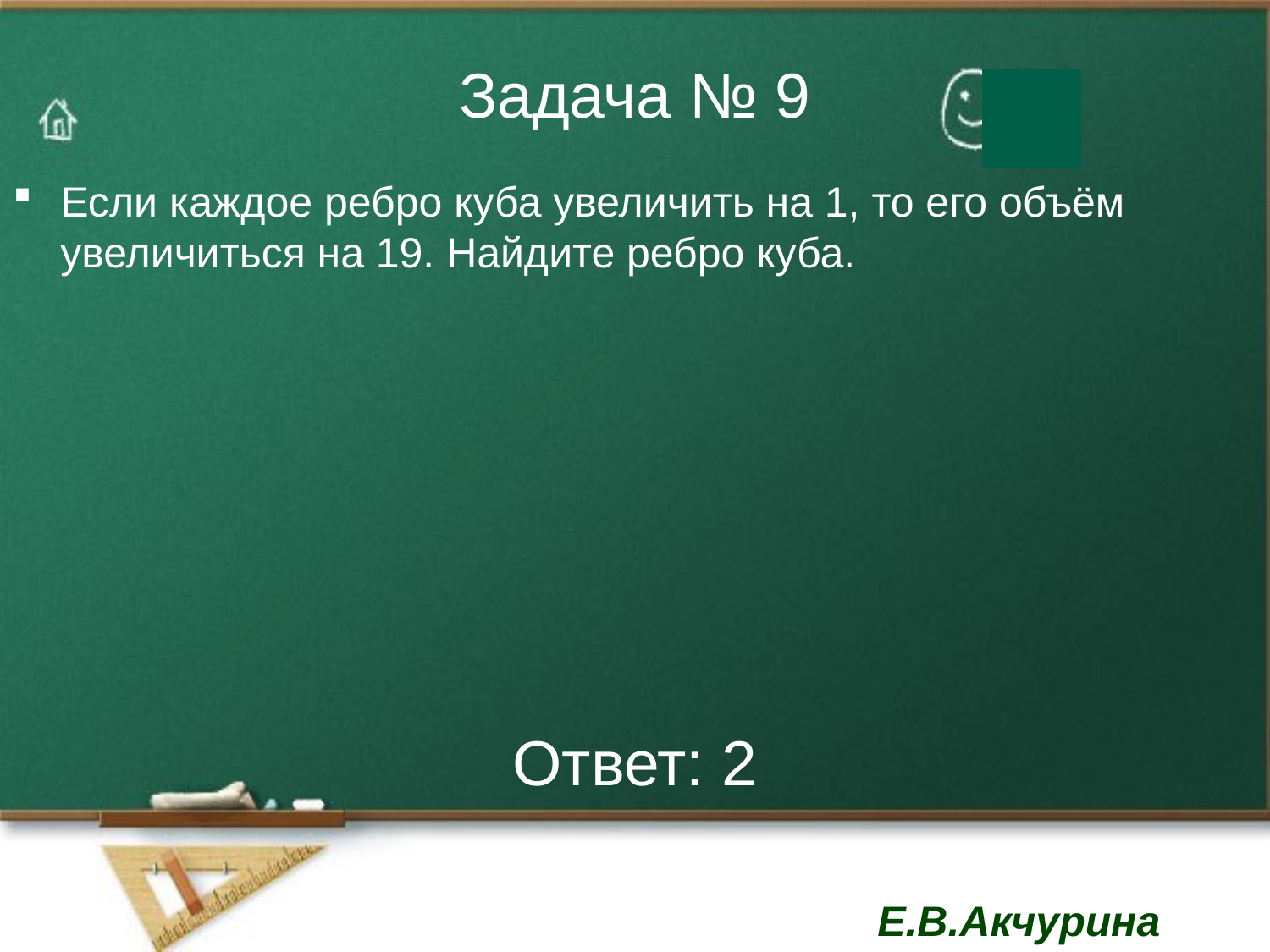

# Задача № 9
Если каждое ребро куба увеличить на 1, то его объём увеличиться на 19. Найдите ребро куба.
Ответ: 2